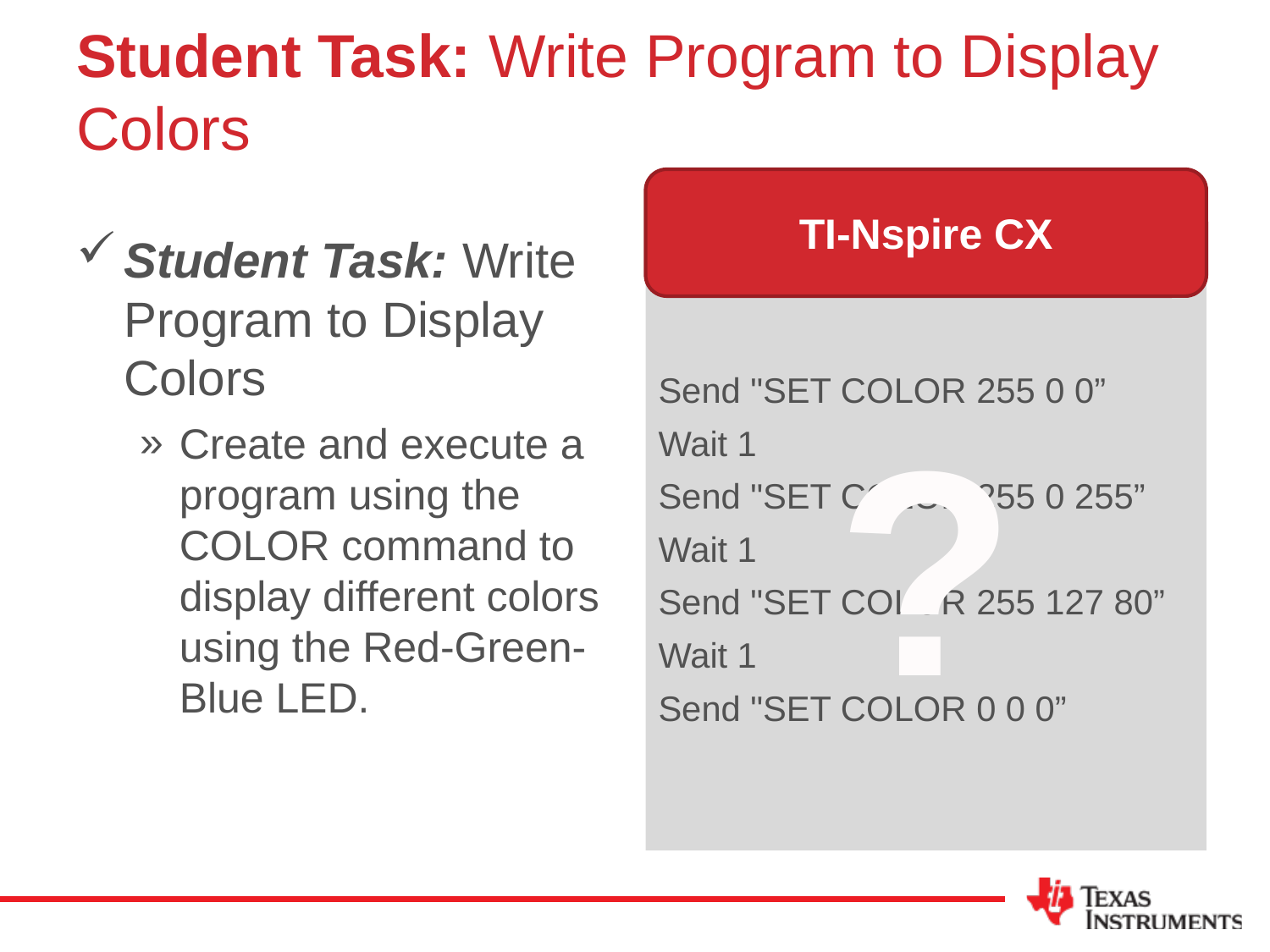

# Student Task: Write Program to Display Colors
TI-Nspire CX
Student Task: Write Program to Display Colors
Create and execute a program using the COLOR command to display different colors using the Red-Green-Blue LED.

Example Code:

Send "SET COLOR 255 0 0”
Wait 1
Send "SET COLOR 255 0 255”
Wait 1
Send "SET COLOR 255 127 80”
Wait 1
Send "SET COLOR 0 0 0”

?